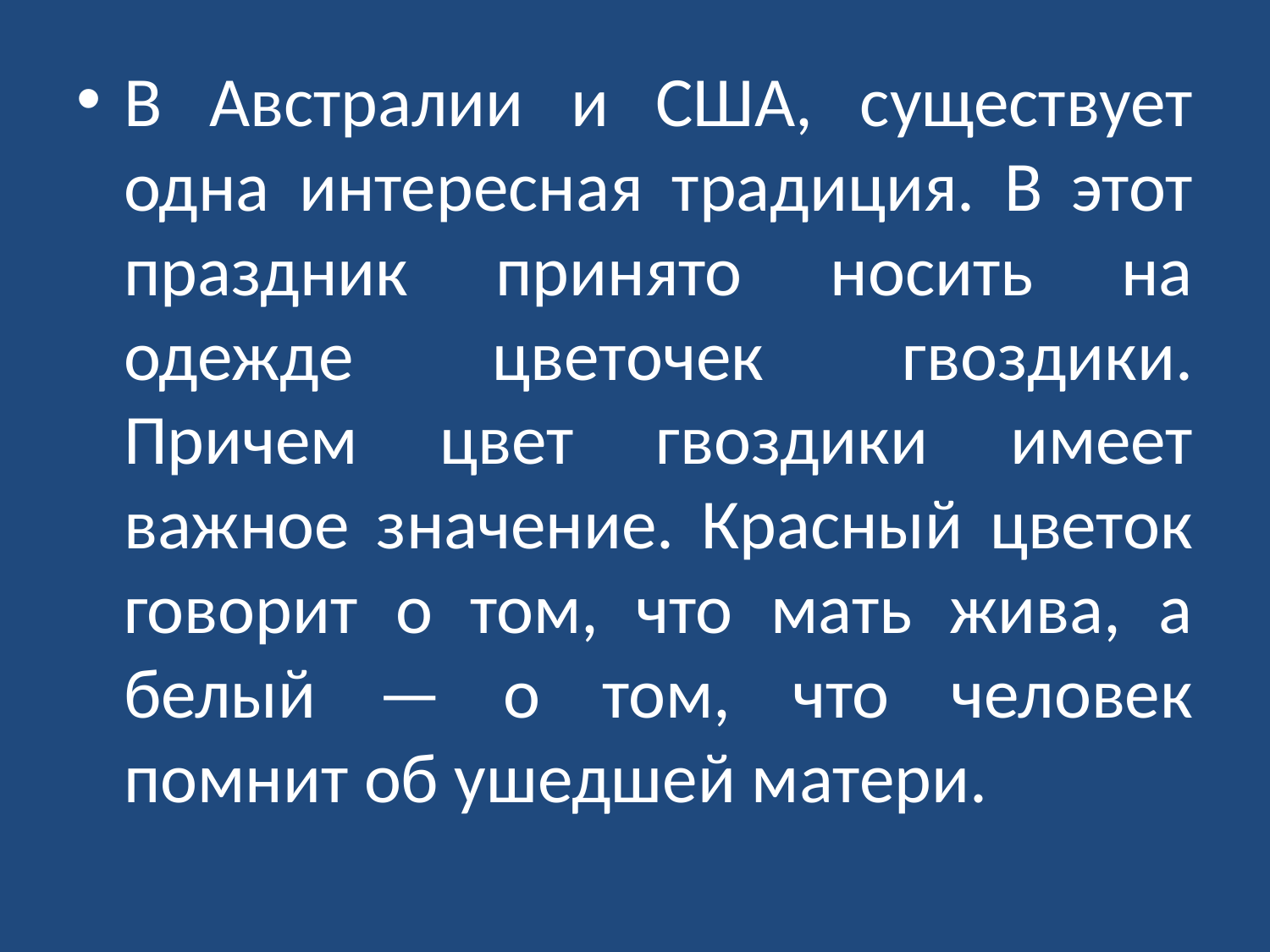

В Австралии и США, существует одна интересная традиция. В этот праздник принято носить на одежде цветочек гвоздики. Причем цвет гвоздики имеет важное значение. Красный цветок говорит о том, что мать жива, а белый — о том, что человек помнит об ушедшей матери.